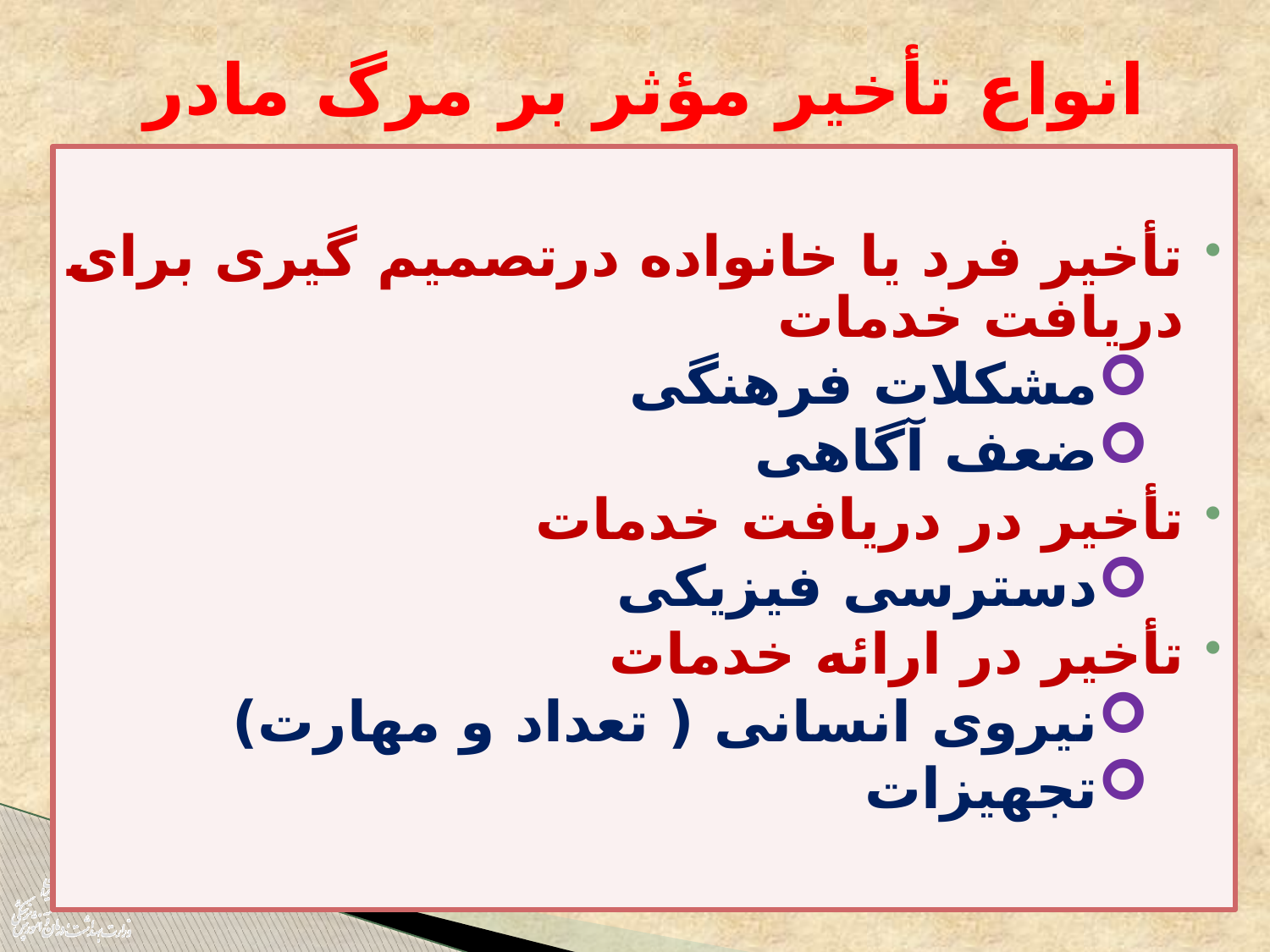

# انواع تأخیر مؤثر بر مرگ مادر

تأخیر فرد یا خانواده درتصمیم گیری برای دریافت خدمات
مشکلات فرهنگی
ضعف آگاهی
تأخیر در دریافت خدمات
دسترسی فیزیکی
تأخیر در ارائه خدمات
نیروی انسانی ( تعداد و مهارت)
تجهیزات